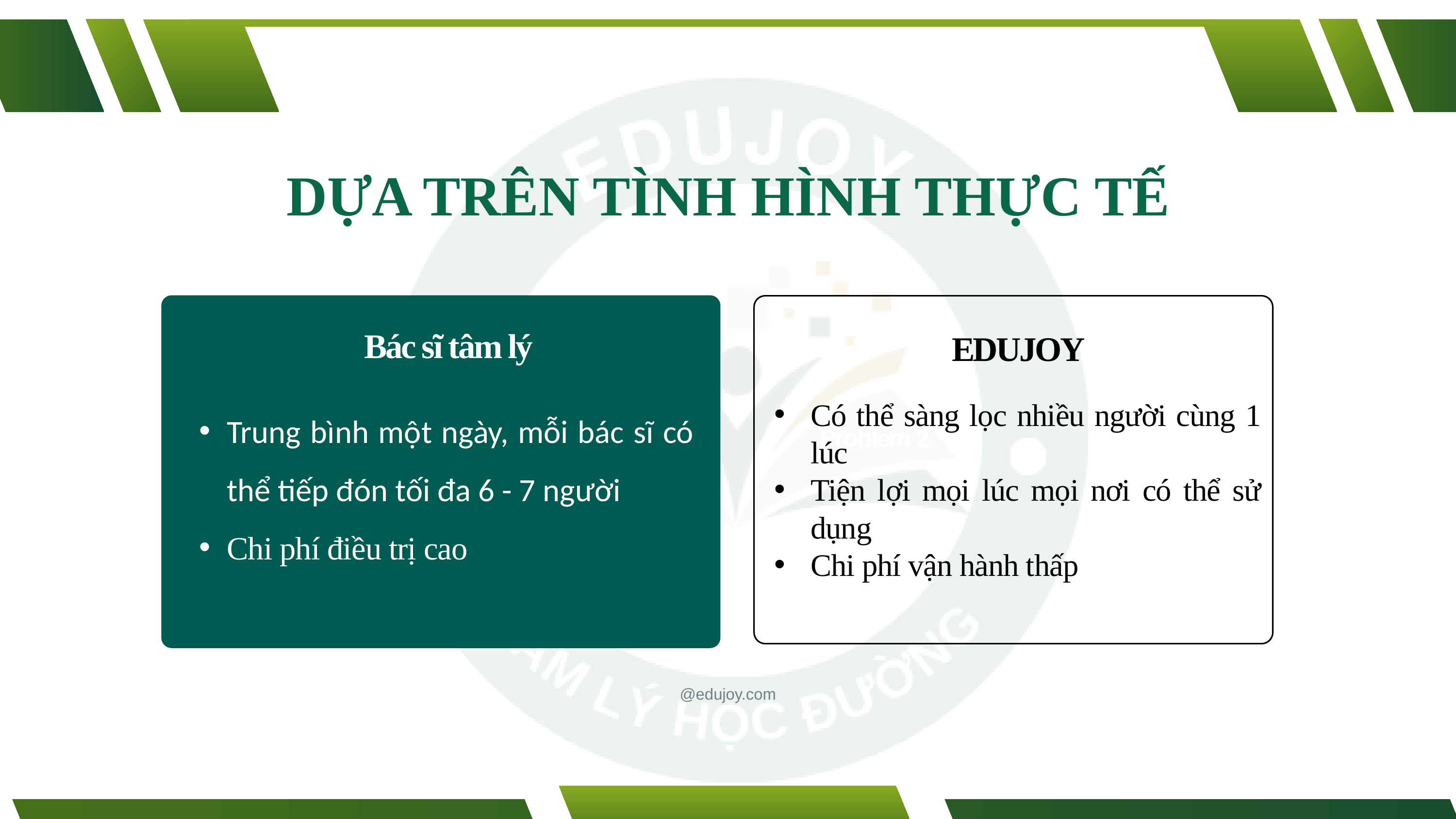

DỰA TRÊN TÌNH HÌNH THỰC TẾ

Bác sĩ tâm lý
Trung bình một ngày, mỗi bác sĩ có thể tiếp đón tối đa 6 - 7 người
Chi phí điều trị cao

EDUJOY
Có thể sàng lọc nhiều người cùng 1 lúc
Tiện lợi mọi lúc mọi nơi có thể sử dụng
Chi phí vận hành thấp
Problem 2
@edujoy.com